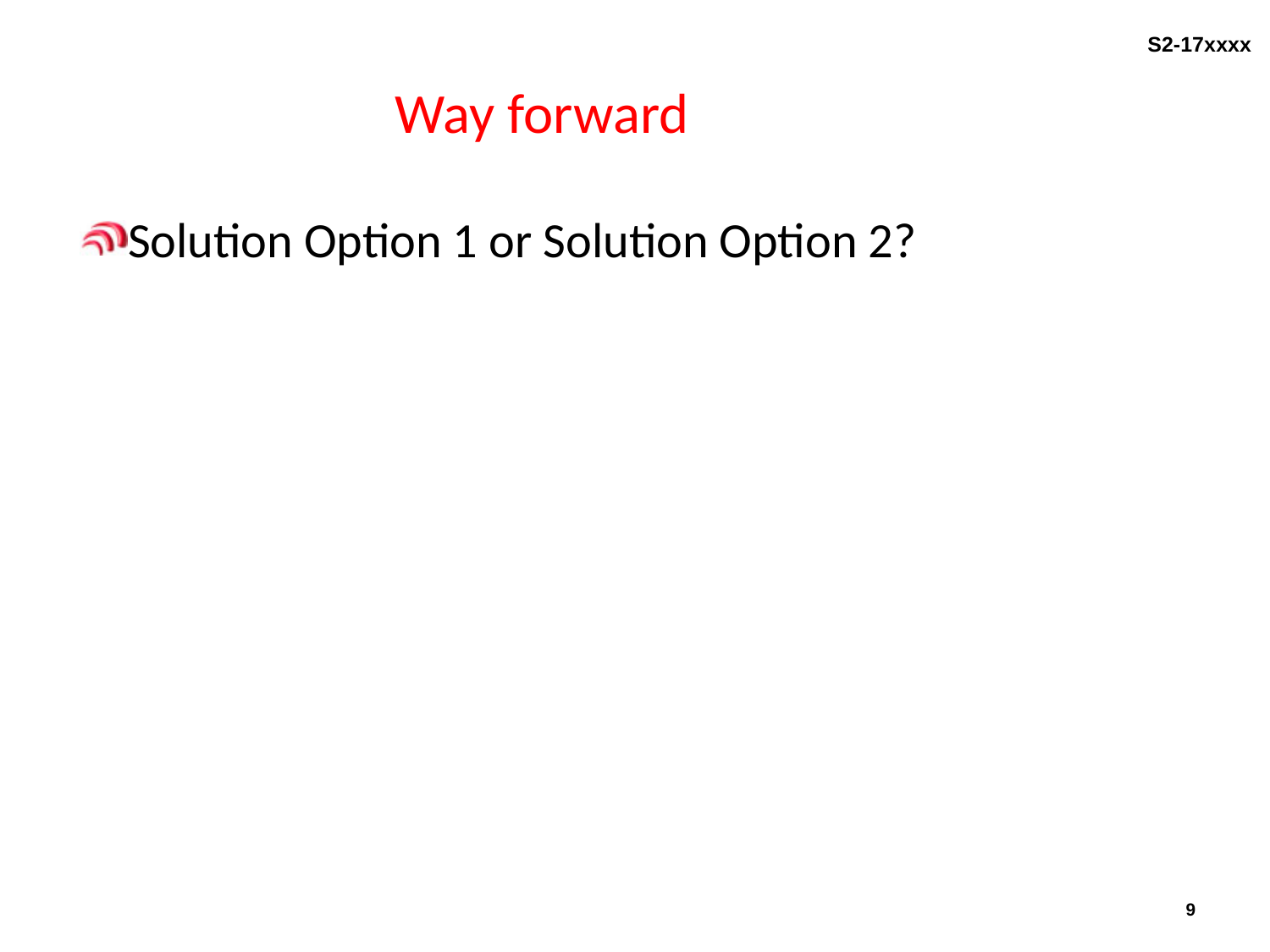

# Way forward
Solution Option 1 or Solution Option 2?